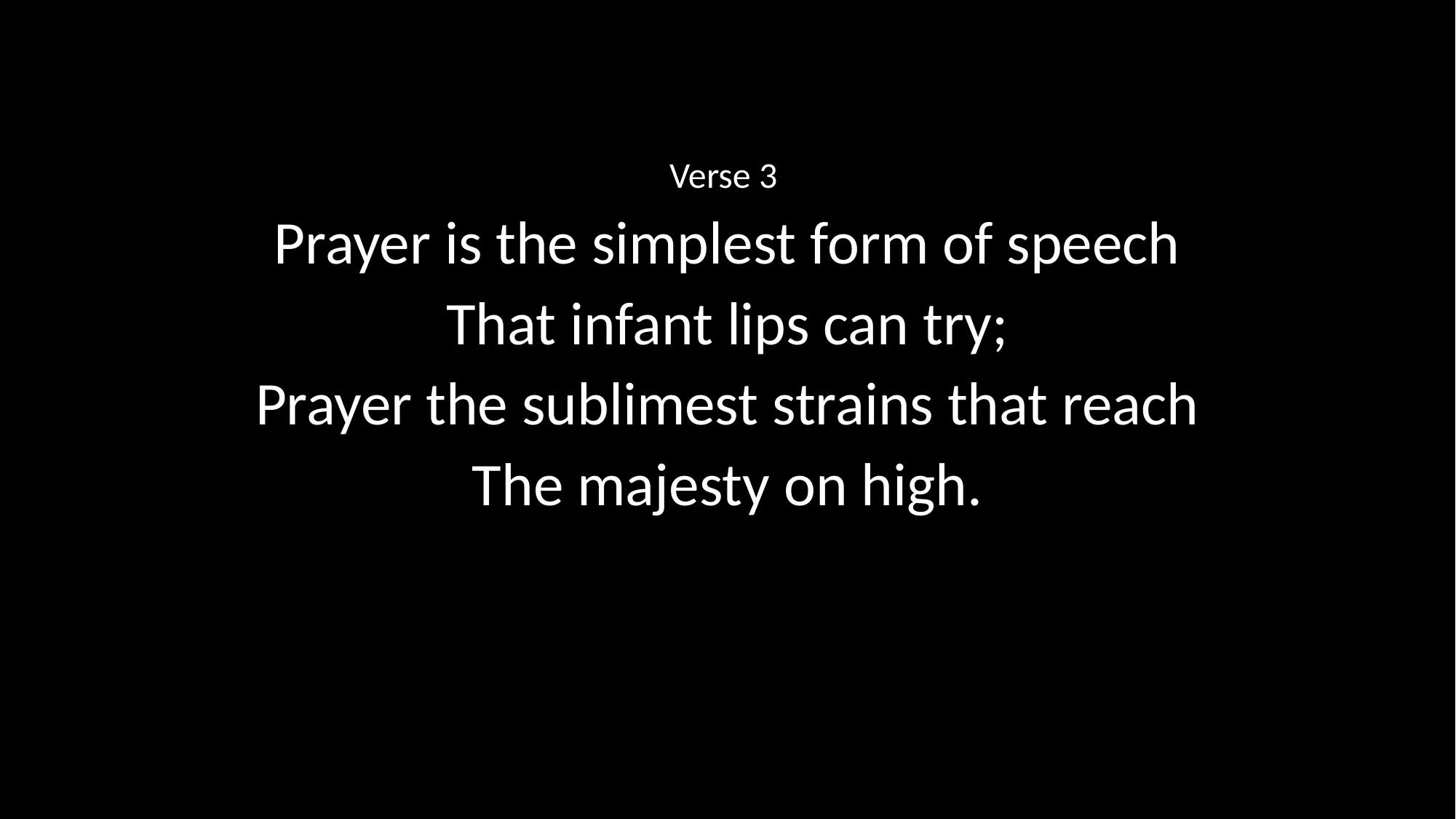

Verse 3
Prayer is the simplest form of speech
That infant lips can try;
Prayer the sublimest strains that reach
The majesty on high.